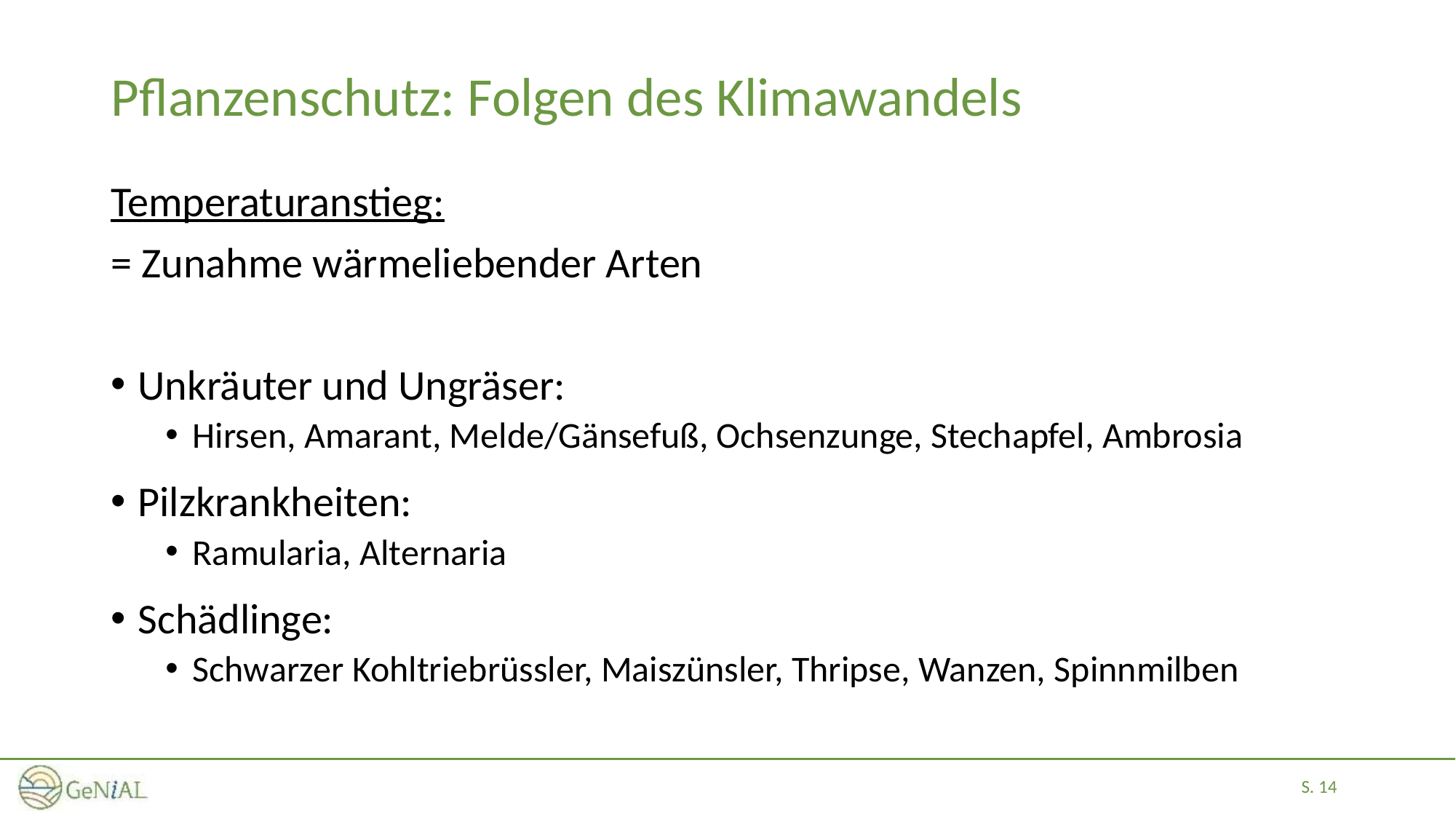

# Pflanzenschutz: Folgen des Klimawandels
Temperaturanstieg:
= Zunahme wärmeliebender Arten

Unkräuter und Ungräser:
Hirsen, Amarant, Melde/Gänsefuß, Ochsenzunge, Stechapfel, Ambrosia
Pilzkrankheiten:
Ramularia, Alternaria
Schädlinge:
Schwarzer Kohltriebrüssler, Maiszünsler, Thripse, Wanzen, Spinnmilben